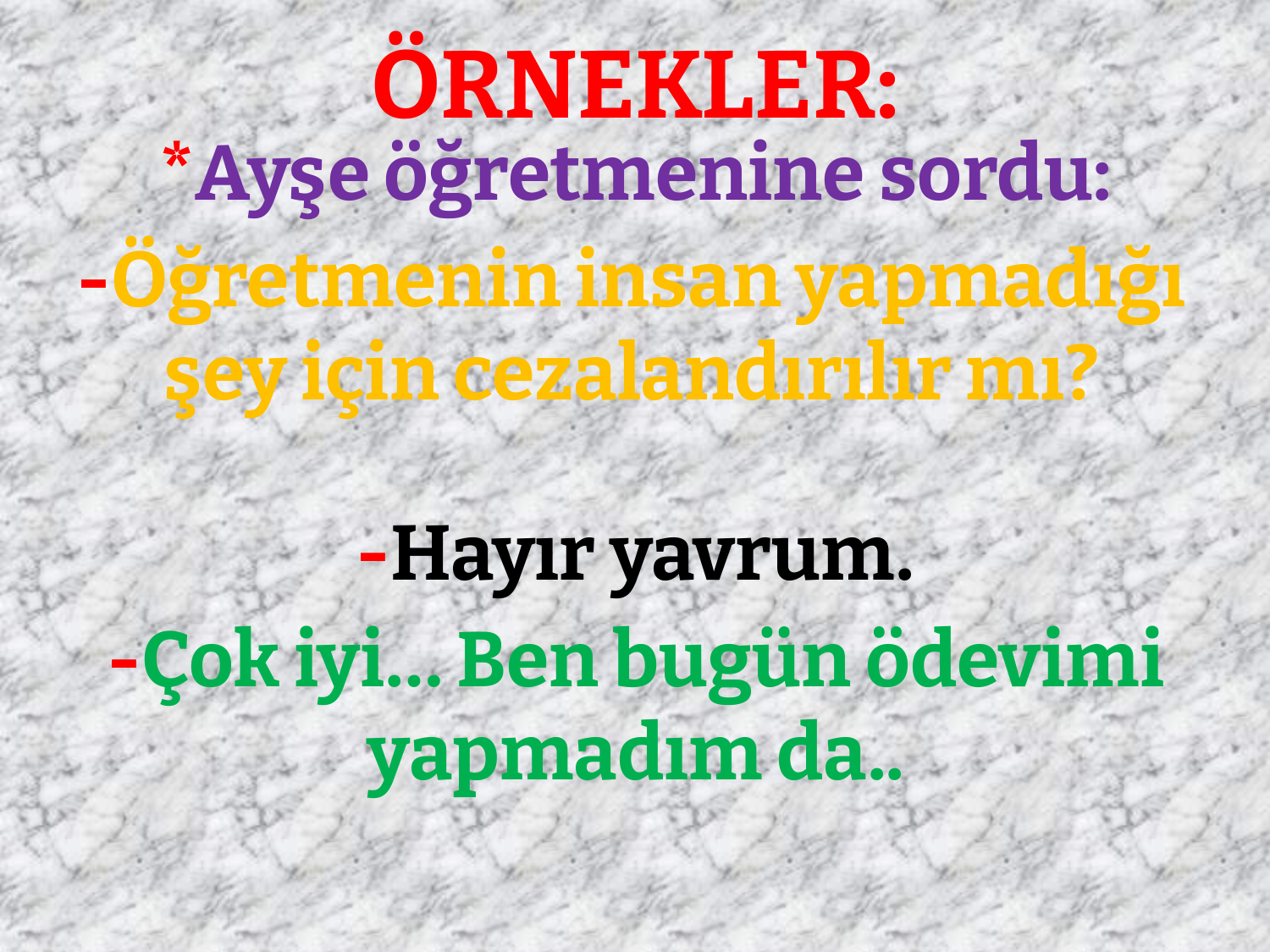

ÖRNEKLER:
*Ayşe öğretmenine sordu:
-Öğretmenin insan yapmadığı şey için cezalandırılır mı?
-Hayır yavrum.
-Çok iyi… Ben bugün ödevimi yapmadım da..